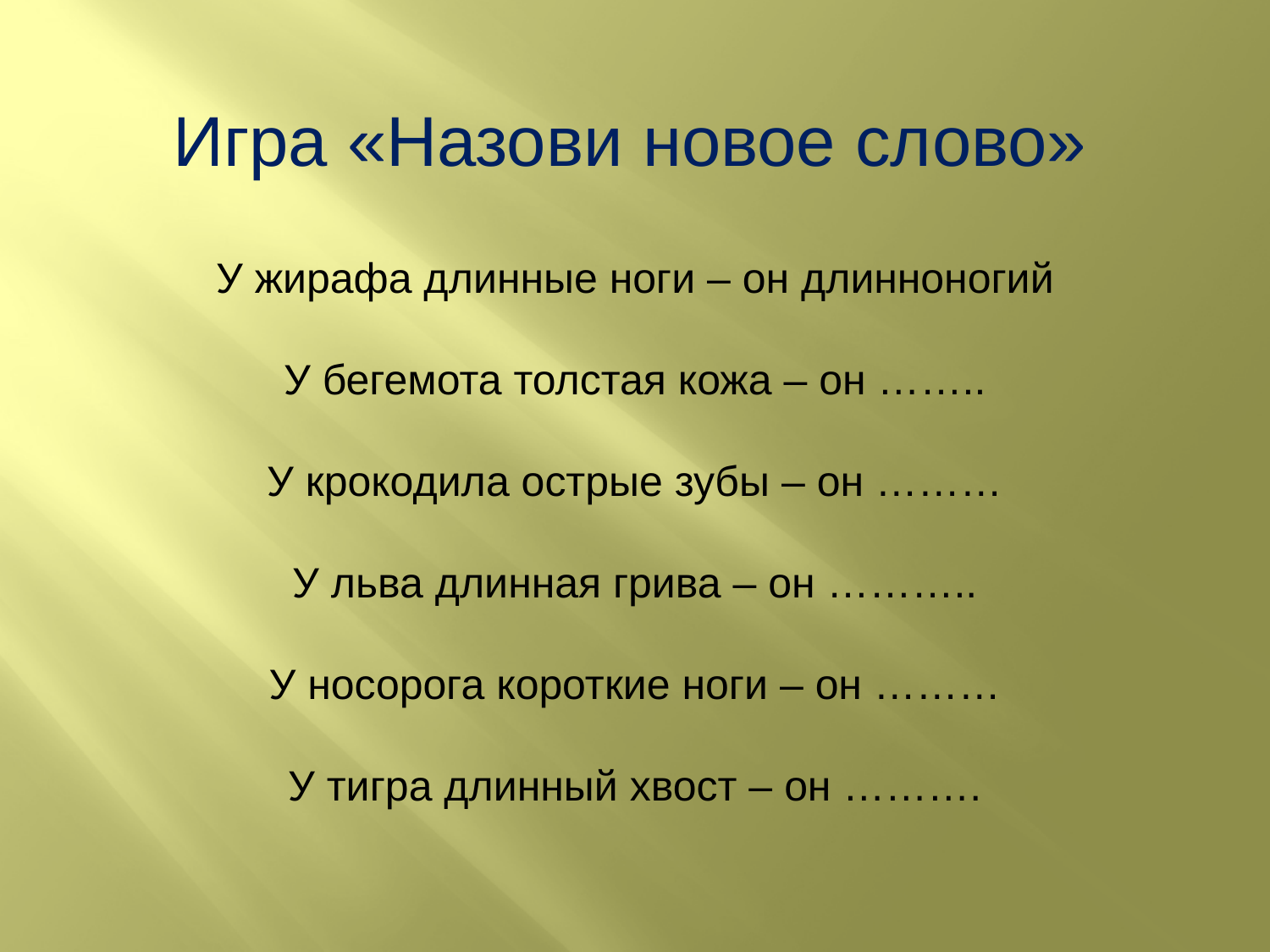

Игра «Назови новое слово»

У жирафа длинные ноги – он длинноногий

У бегемота толстая кожа – он ……..

У крокодила острые зубы – он ………

У льва длинная грива – он ………..

У носорога короткие ноги – он ………

У тигра длинный хвост – он ……….
 .